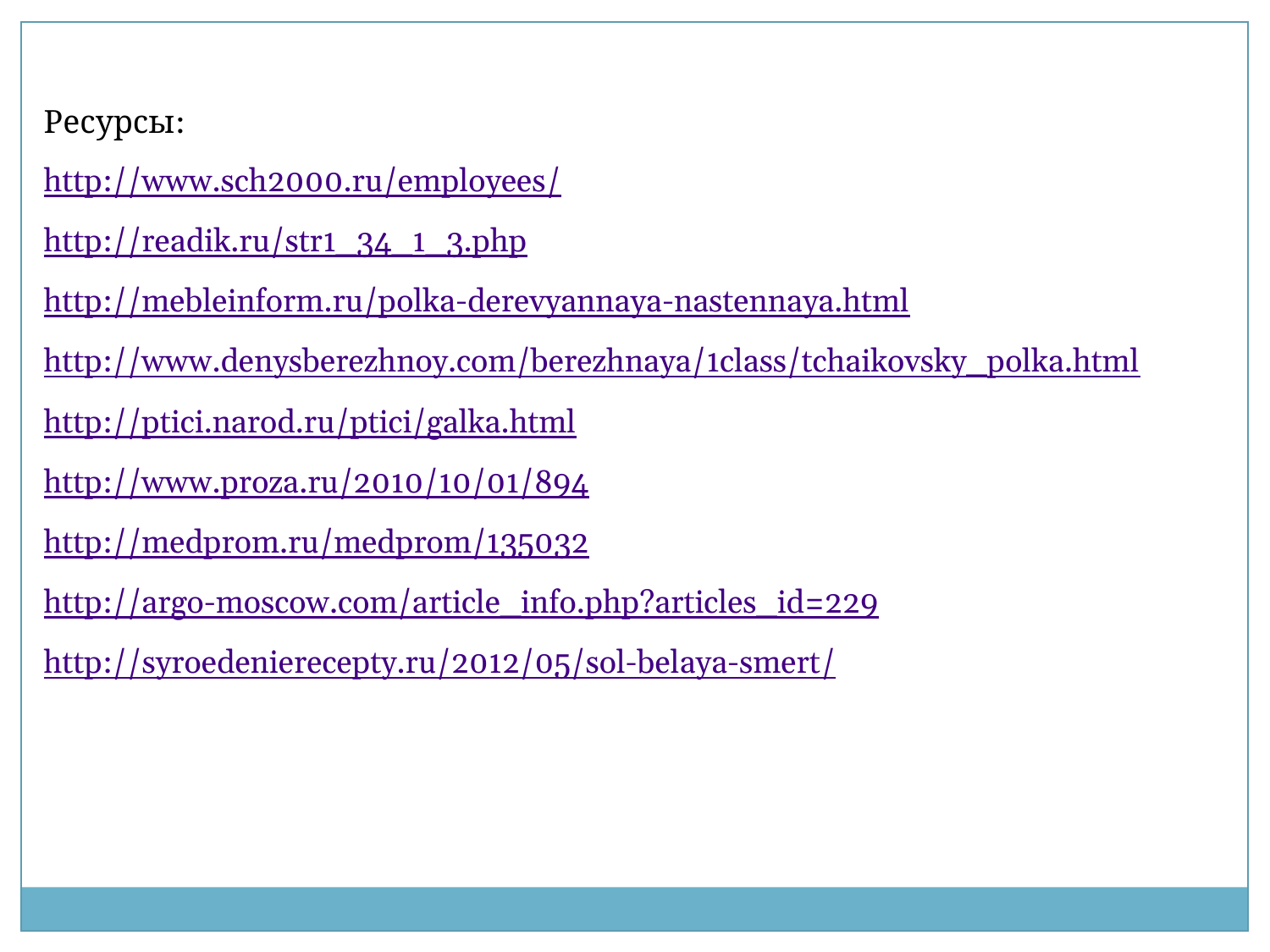

Ресурсы:
http://www.sch2000.ru/employees/
http://readik.ru/str1_34_1_3.php
http://mebleinform.ru/polka-derevyannaya-nastennaya.html
http://www.denysberezhnoy.com/berezhnaya/1class/tchaikovsky_polka.html
http://ptici.narod.ru/ptici/galka.html
http://www.proza.ru/2010/10/01/894
http://medprom.ru/medprom/135032
http://argo-moscow.com/article_info.php?articles_id=229
http://syroedenierecepty.ru/2012/05/sol-belaya-smert/